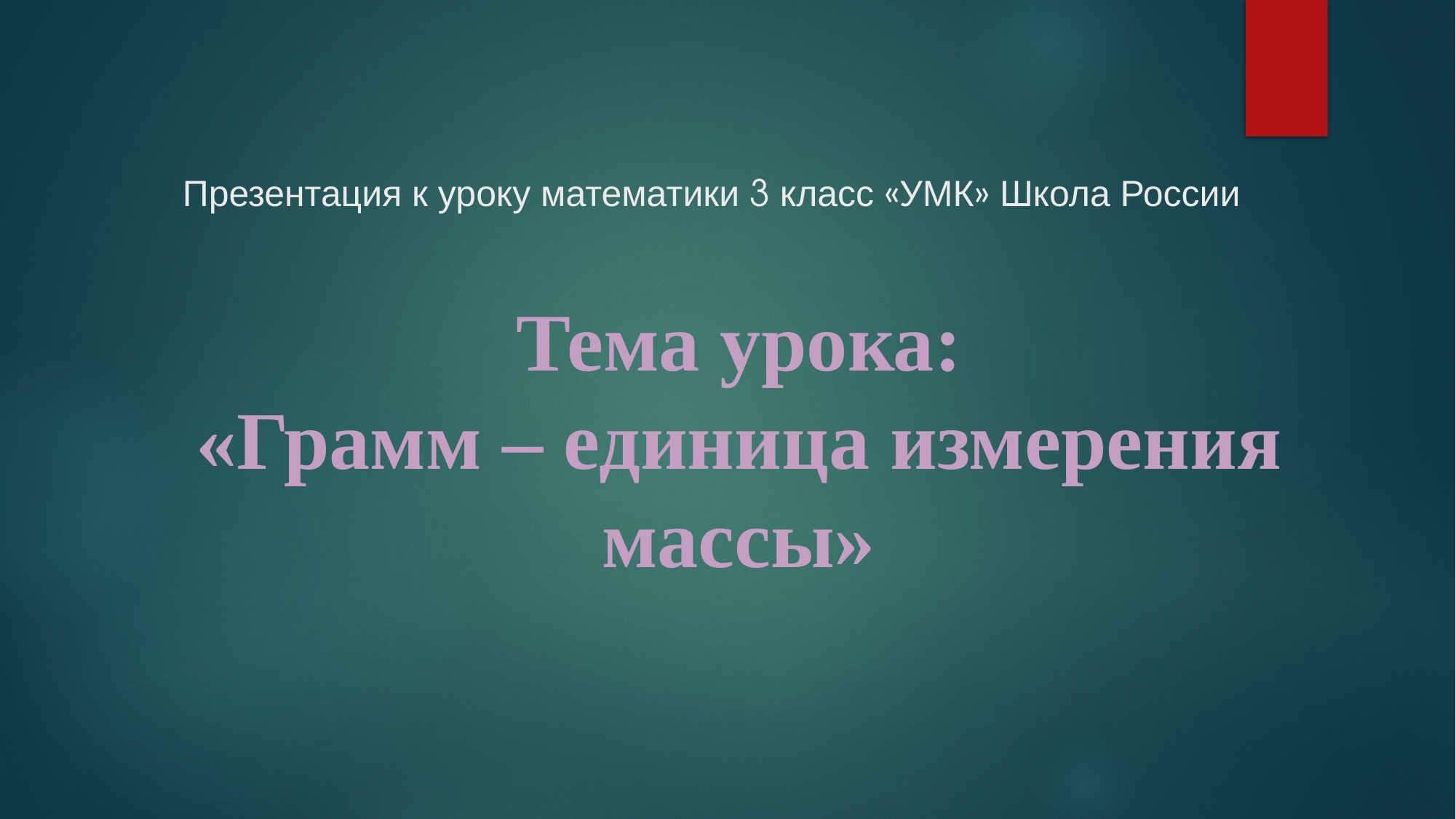

# Презентация к уроку математики 3 класс «УМК» Школа России

Тема урока:
«Грамм – единица измерения массы»